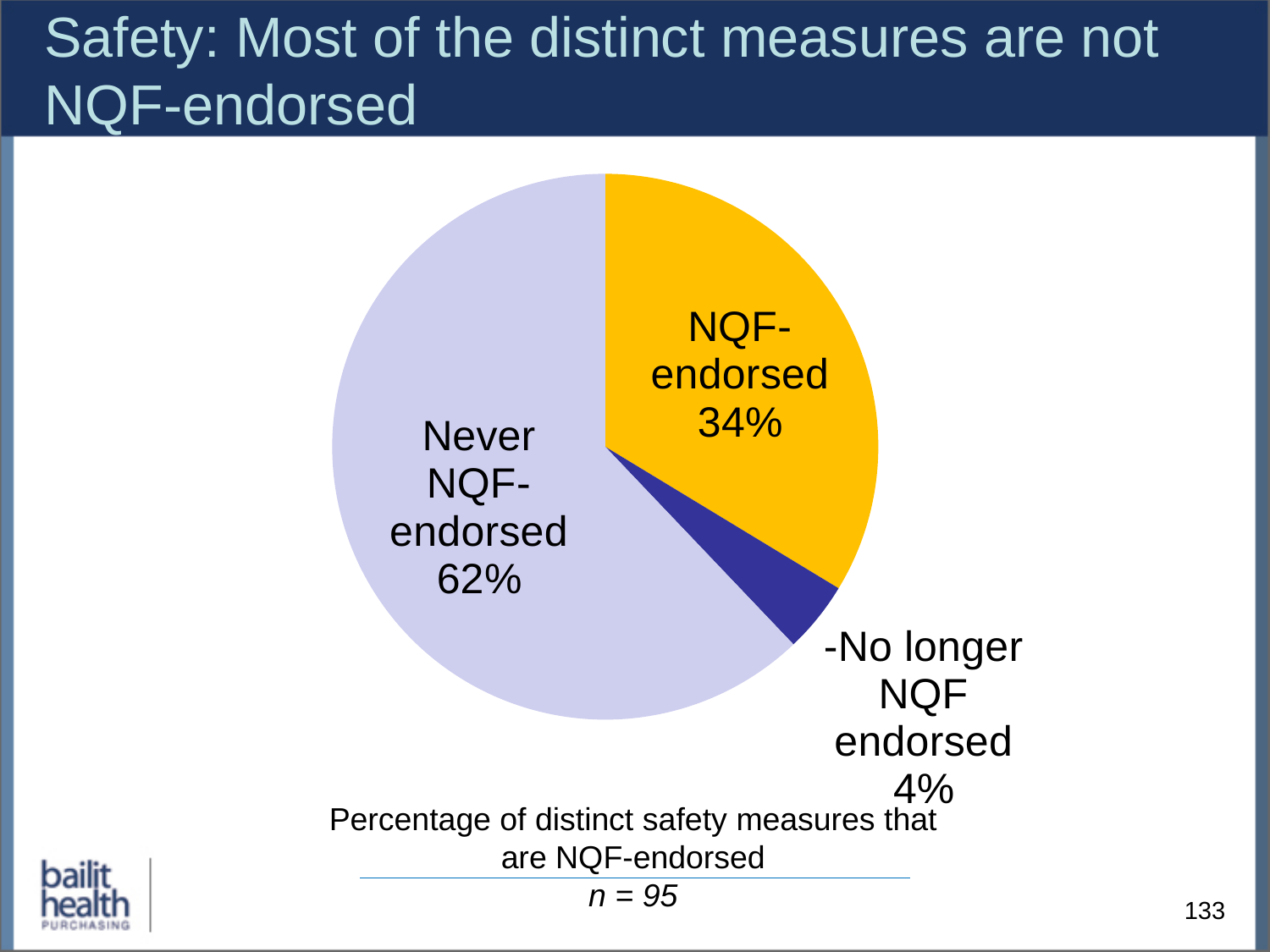

# Safety: Most of the distinct measures are not NQF-endorsed

### Chart

| Category | Column1 |
|---|---|
| NQF endorsed | 32.0 |
| No longer NQF endorsed | 4.0 |
| Never NQF endorsed | 59.0 |
Percentage of distinct safety measures that are NQF-endorsed
n = 95
133